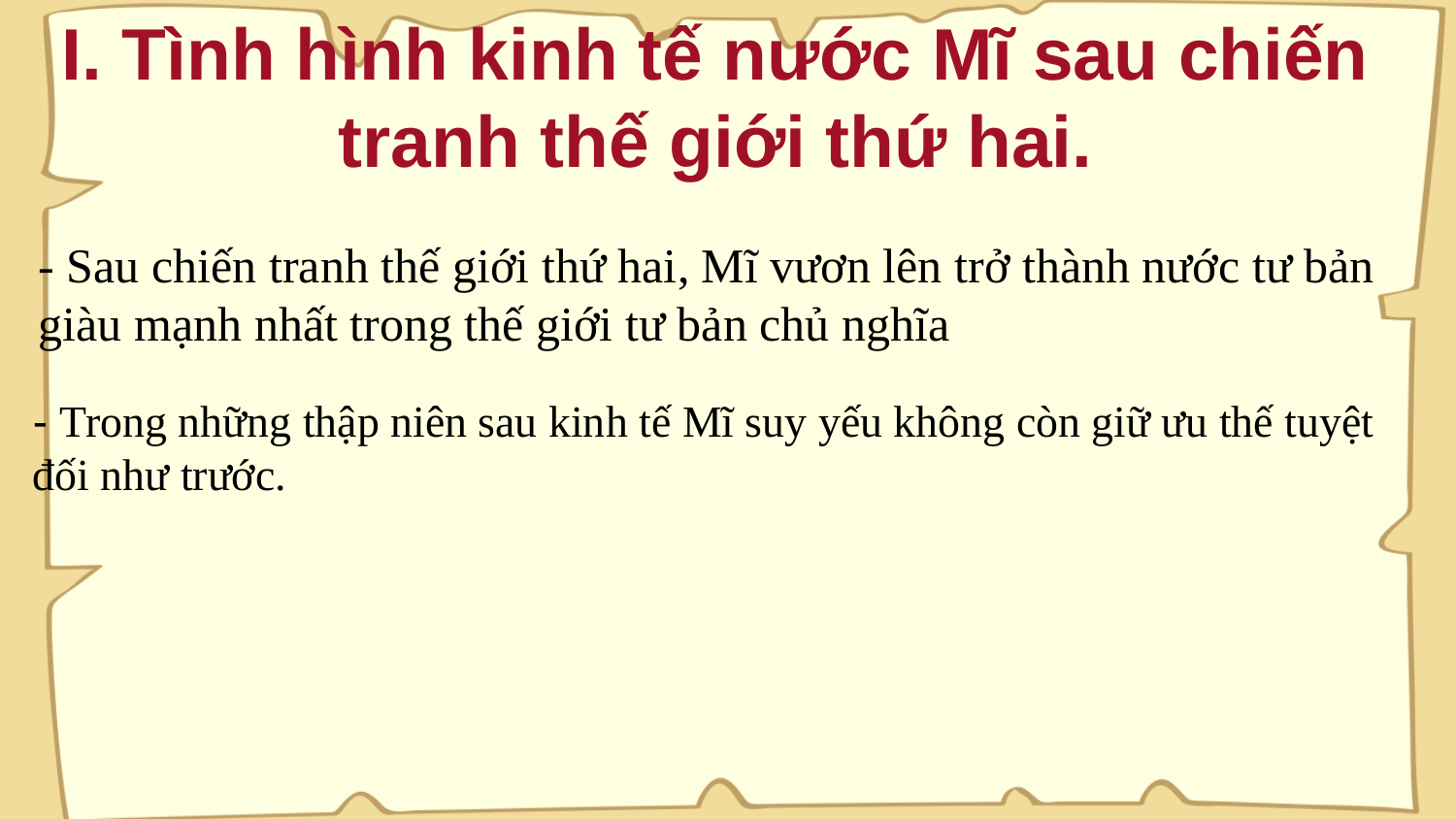

I. Tình hình kinh tế nước Mĩ sau chiến tranh thế giới thứ hai.
- Sau chiến tranh thế giới thứ hai, Mĩ vươn lên trở thành nước tư bản giàu mạnh nhất trong thế giới tư bản chủ nghĩa
- Trong những thập niên sau kinh tế Mĩ suy yếu không còn giữ ưu thế tuyệt đối như trước.